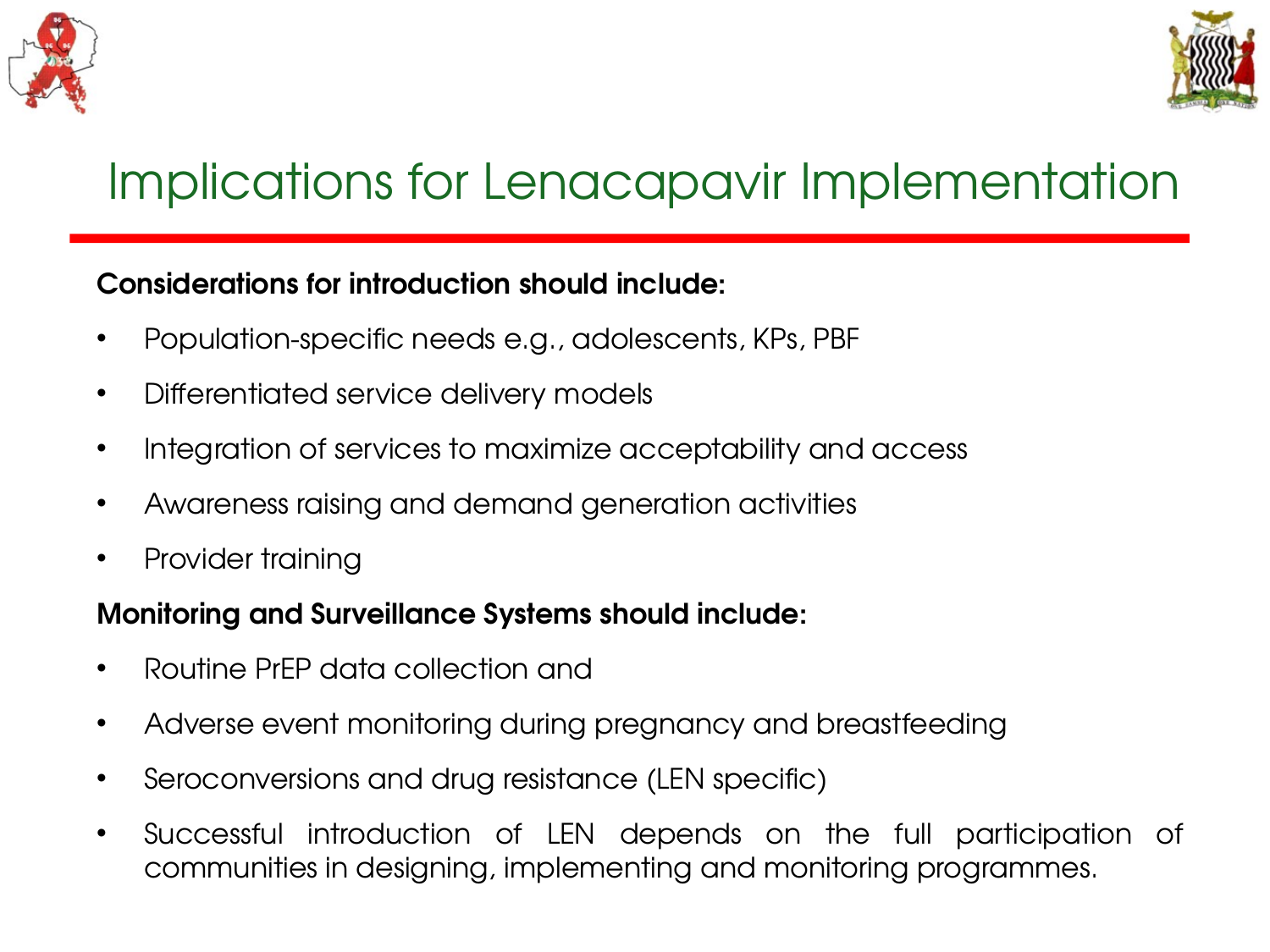

# Implications for Lenacapavir Implementation
Considerations for introduction should include:
Population-specific needs e.g., adolescents, KPs, PBF
Differentiated service delivery models
Integration of services to maximize acceptability and access
Awareness raising and demand generation activities
Provider training
Monitoring and Surveillance Systems should include:
Routine PrEP data collection and
Adverse event monitoring during pregnancy and breastfeeding
Seroconversions and drug resistance (LEN specific)
Successful introduction of LEN depends on the full participation of communities in designing, implementing and monitoring programmes.